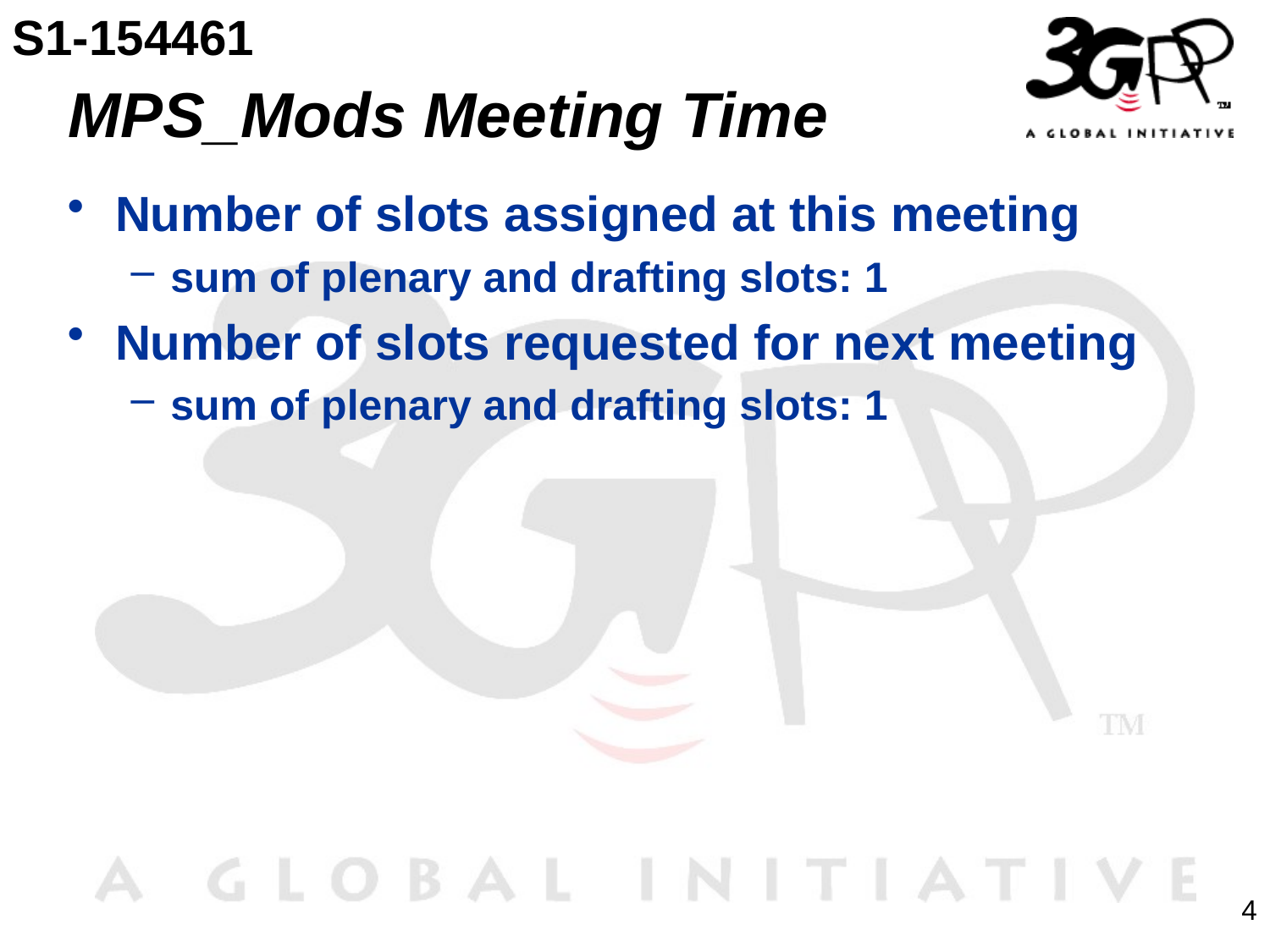

S1-154461
# MPS_Mods Meeting Time
Number of slots assigned at this meeting
sum of plenary and drafting slots: 1
Number of slots requested for next meeting
sum of plenary and drafting slots: 1
4